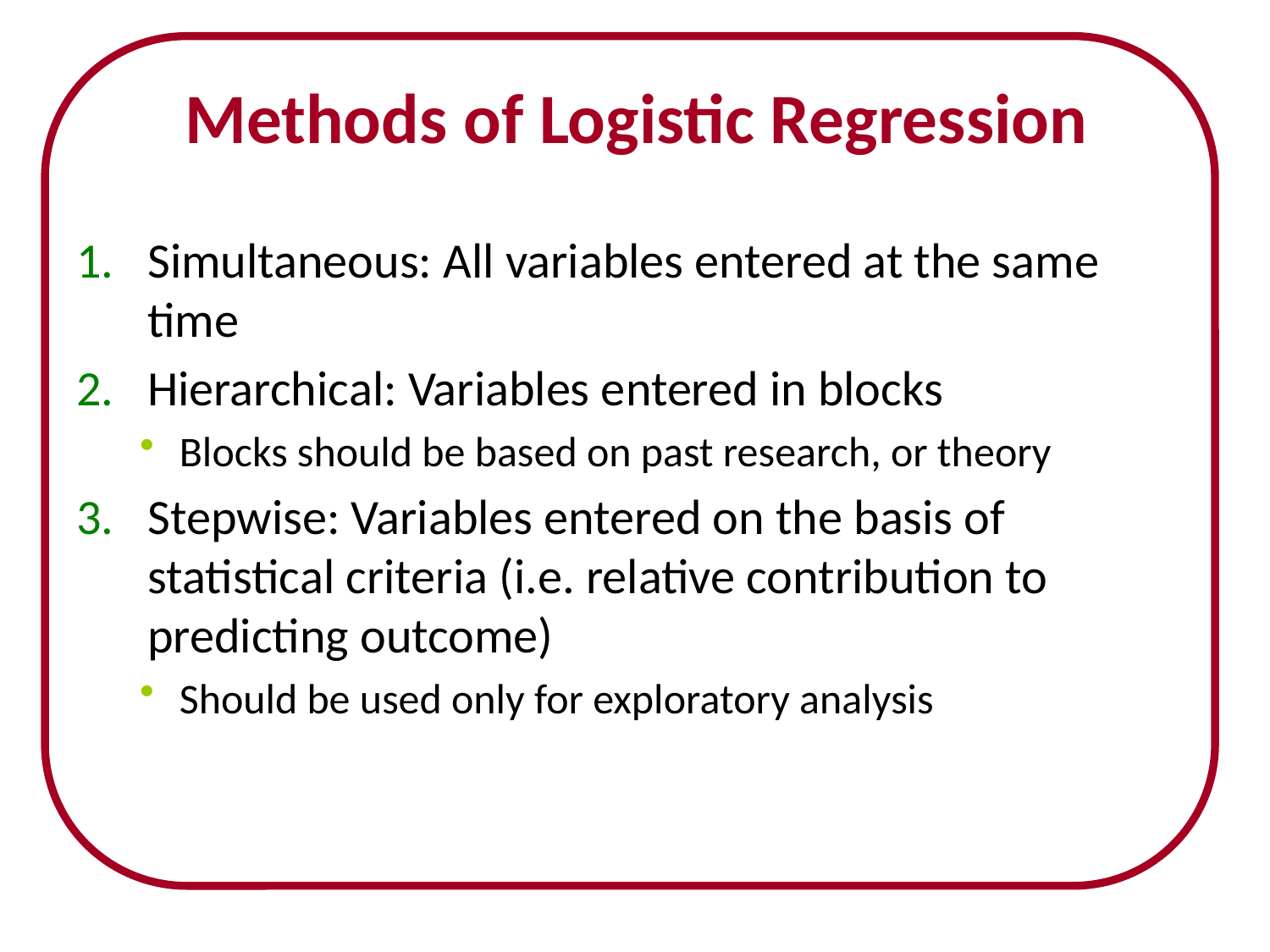

# Methods of Logistic Regression
Simultaneous: All variables entered at the same time
Hierarchical: Variables entered in blocks
Blocks should be based on past research, or theory
Stepwise: Variables entered on the basis of statistical criteria (i.e. relative contribution to predicting outcome)
Should be used only for exploratory analysis